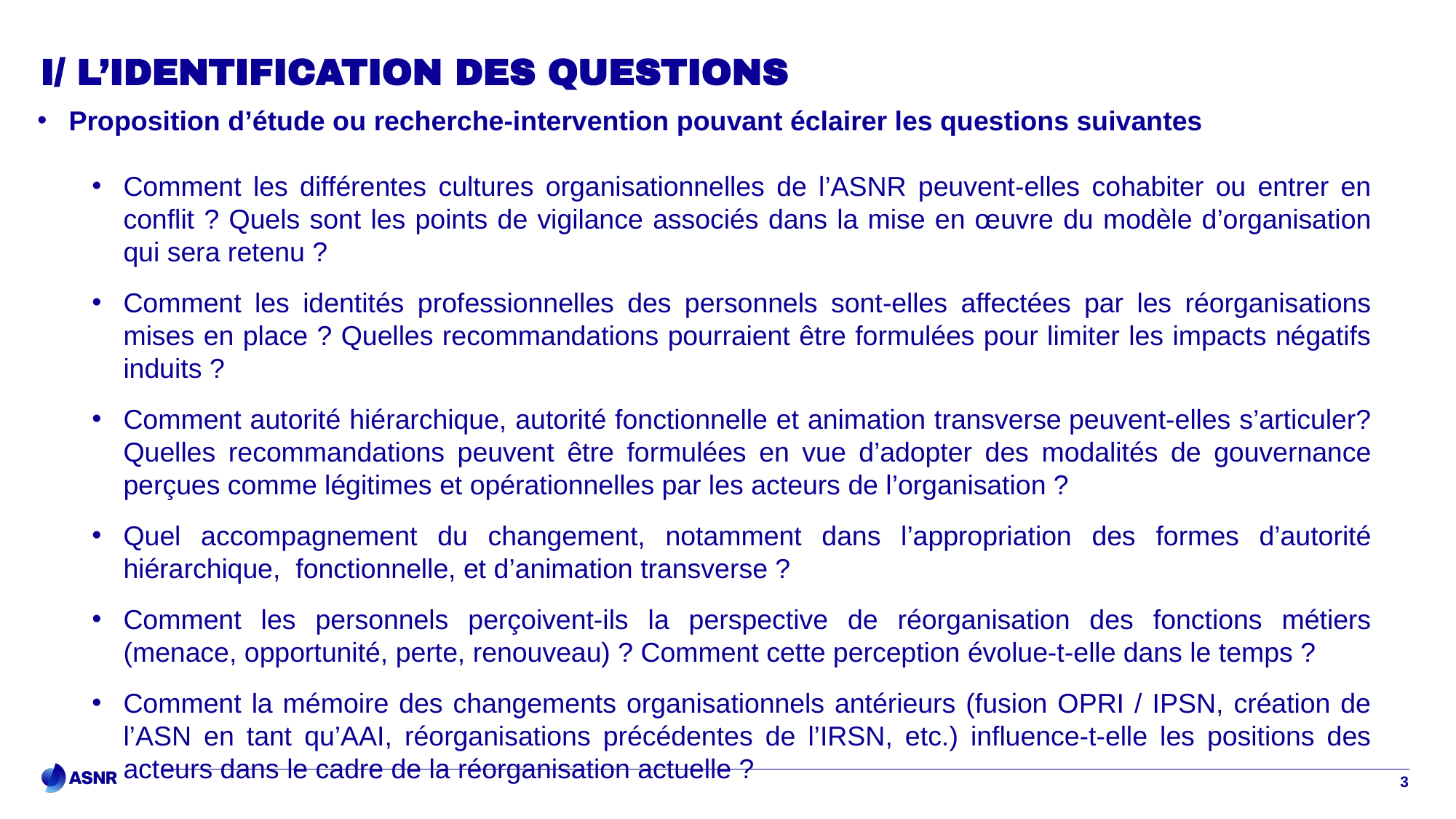

# I/ L’identification des questions
Proposition d’étude ou recherche-intervention pouvant éclairer les questions suivantes

Comment les différentes cultures organisationnelles de l’ASNR peuvent-elles cohabiter ou entrer en conflit ? Quels sont les points de vigilance associés dans la mise en œuvre du modèle d’organisation qui sera retenu ?

Comment les identités professionnelles des personnels sont-elles affectées par les réorganisations mises en place ? Quelles recommandations pourraient être formulées pour limiter les impacts négatifs induits ?

Comment autorité hiérarchique, autorité fonctionnelle et animation transverse peuvent-elles s’articuler? Quelles recommandations peuvent être formulées en vue d’adopter des modalités de gouvernance perçues comme légitimes et opérationnelles par les acteurs de l’organisation ?

Quel accompagnement du changement, notamment dans l’appropriation des formes d’autorité hiérarchique,  fonctionnelle, et d’animation transverse ?

Comment les personnels perçoivent-ils la perspective de réorganisation des fonctions métiers (menace, opportunité, perte, renouveau) ? Comment cette perception évolue-t-elle dans le temps ?

Comment la mémoire des changements organisationnels antérieurs (fusion OPRI / IPSN, création de l’ASN en tant qu’AAI, réorganisations précédentes de l’IRSN, etc.) influence-t-elle les positions des acteurs dans le cadre de la réorganisation actuelle ?

3